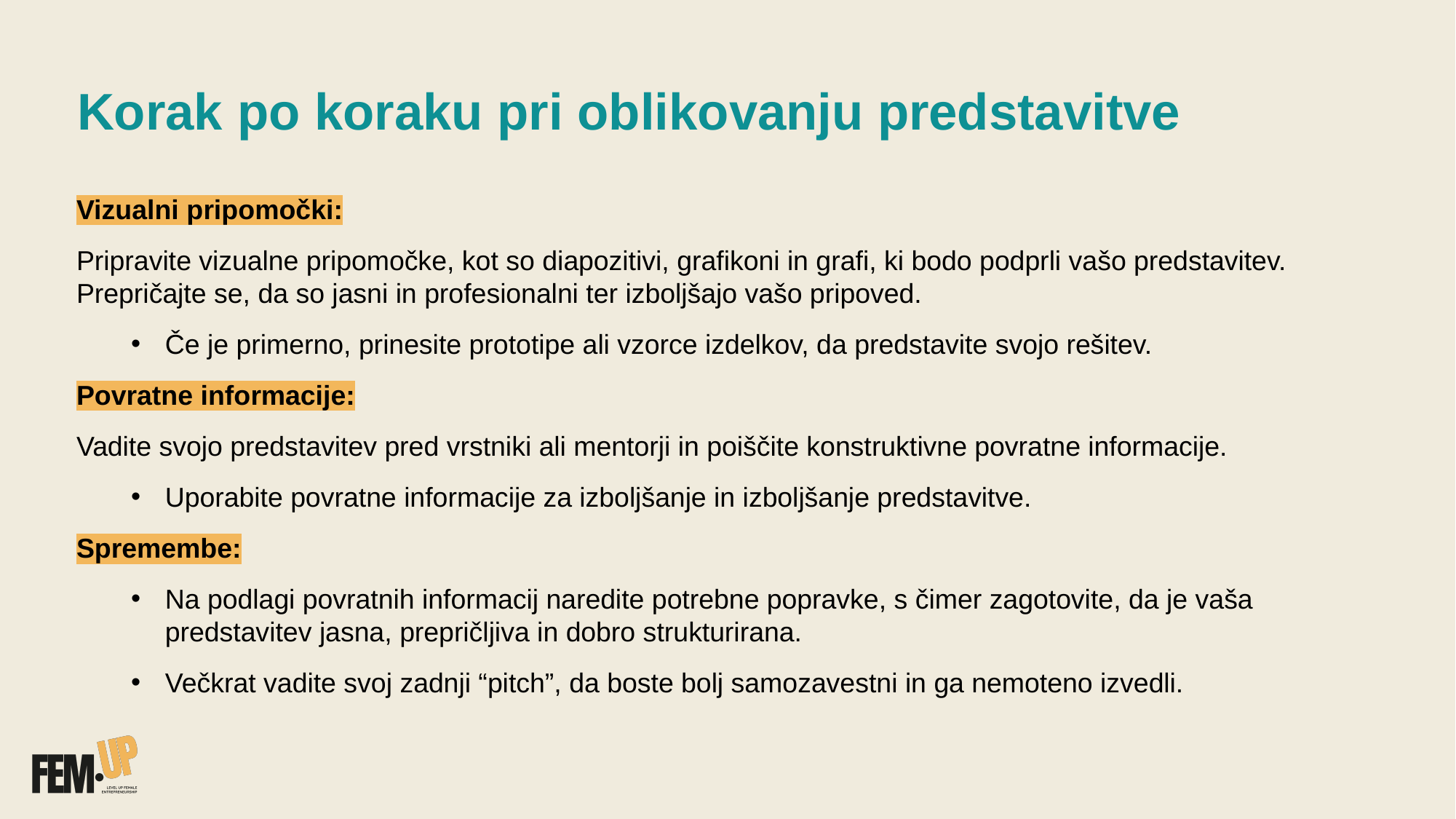

# Korak po koraku pri oblikovanju predstavitve
Vizualni pripomočki:
Pripravite vizualne pripomočke, kot so diapozitivi, grafikoni in grafi, ki bodo podprli vašo predstavitev. Prepričajte se, da so jasni in profesionalni ter izboljšajo vašo pripoved.
Če je primerno, prinesite prototipe ali vzorce izdelkov, da predstavite svojo rešitev.
Povratne informacije:
Vadite svojo predstavitev pred vrstniki ali mentorji in poiščite konstruktivne povratne informacije.
Uporabite povratne informacije za izboljšanje in izboljšanje predstavitve.
Spremembe:
Na podlagi povratnih informacij naredite potrebne popravke, s čimer zagotovite, da je vaša predstavitev jasna, prepričljiva in dobro strukturirana.
Večkrat vadite svoj zadnji “pitch”, da boste bolj samozavestni in ga nemoteno izvedli.